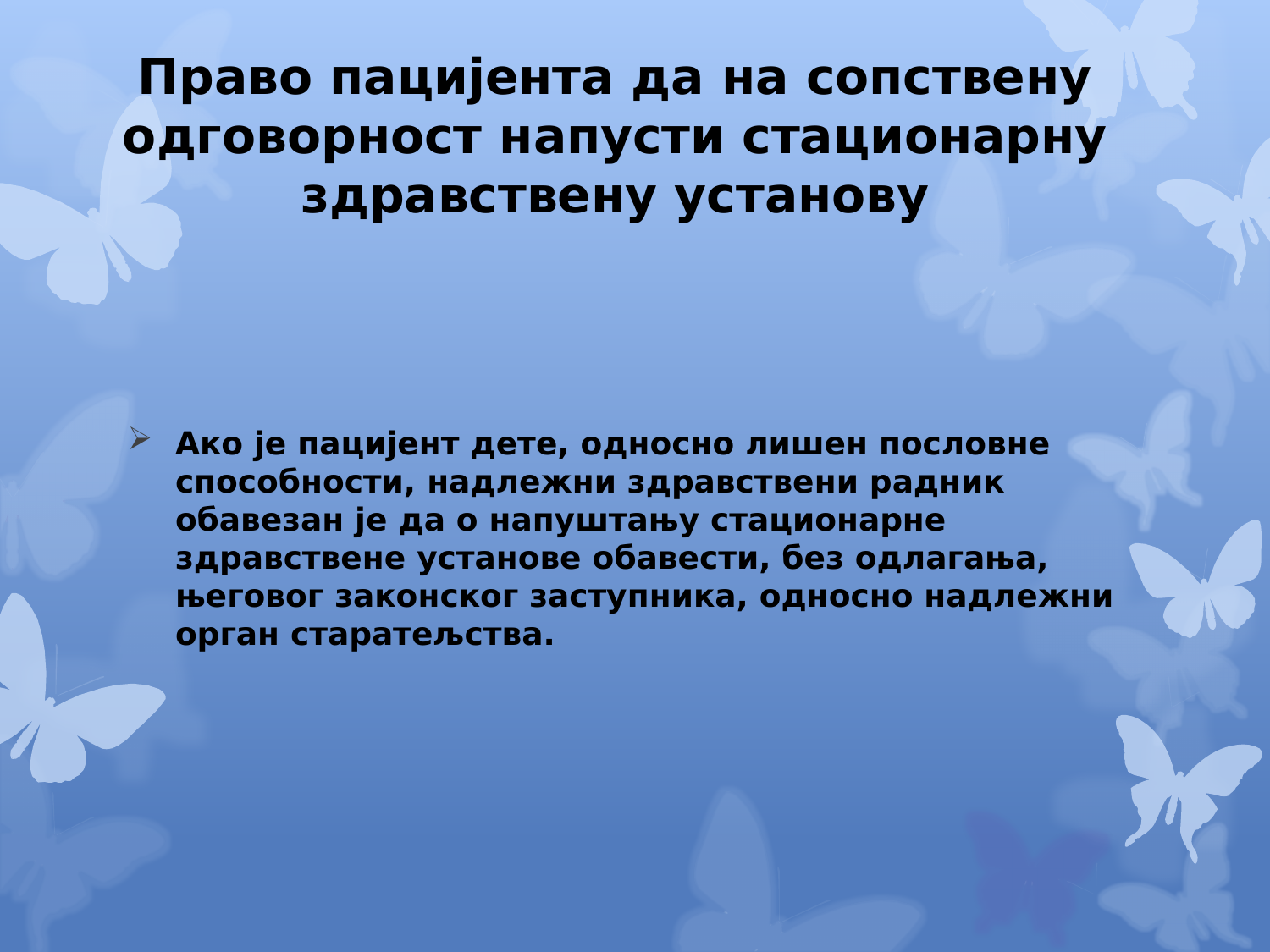

# Право пацијента да на сопствену одговорност напусти стационарну здравствену установу
Ако је пацијент дете, односно лишен пословне способности, надлежни здравствени радник обавезан је да о напуштању стационарне здравствене установе обавести, без одлагања, његовог законског заступника, односно надлежни орган старатељства.